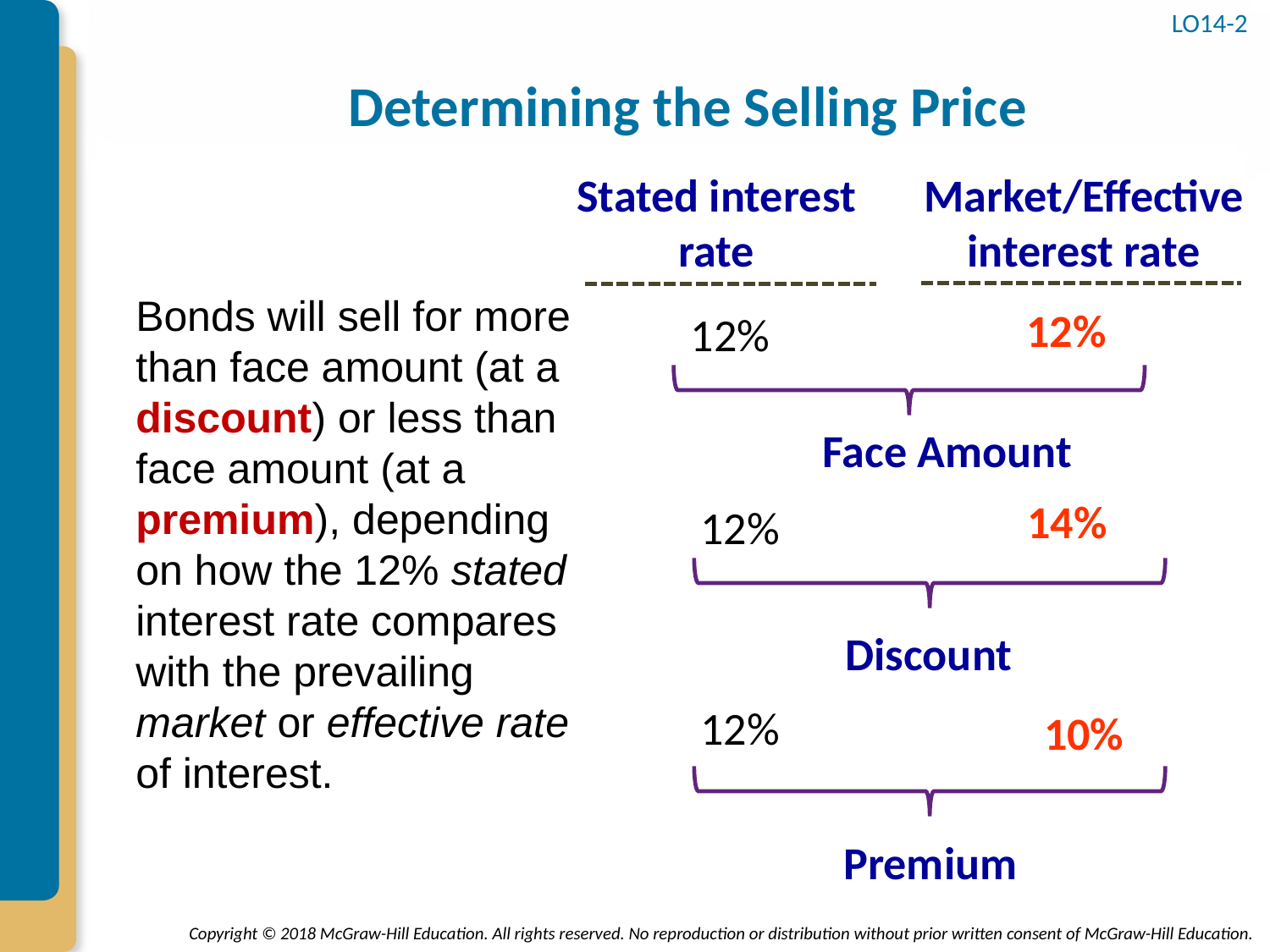

# Determining the Selling Price
LO14-2

Market/Effective interest rate
Stated interest rate

Bonds will sell for more than face amount (at a discount) or less than face amount (at a premium), depending on how the 12% stated interest rate compares with the prevailing market or effective rate of interest.
12%
12%

Face Amount
14%
12%

Discount
12%
10%
Premium